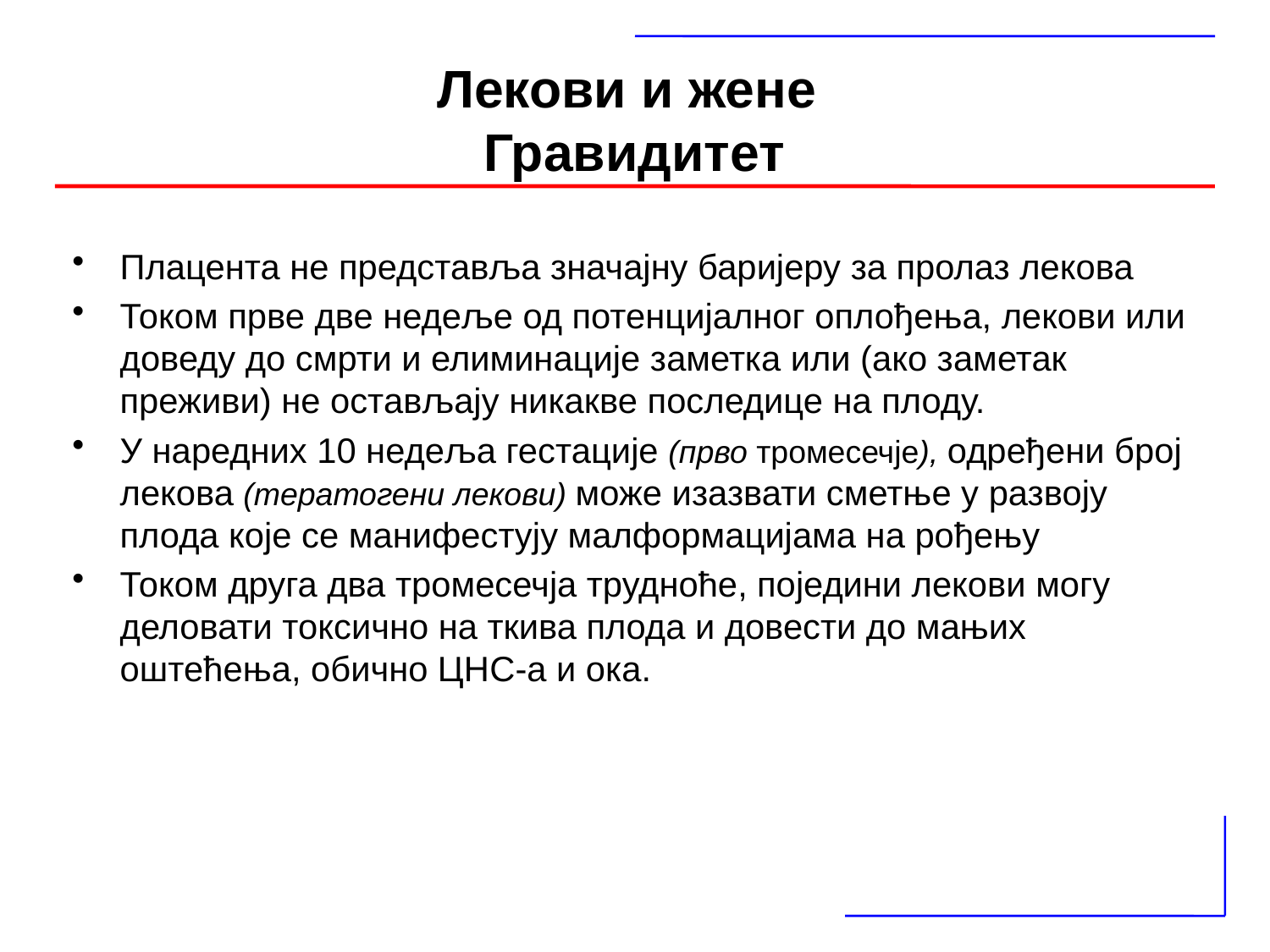

# Лекови и жене Гравидитет
Плацента не представља значајну баријеру за пролаз лекова
Током прве две недеље од потенцијалног оплођења, лекови или доведу до смрти и елиминације заметка или (ако заметак преживи) не остављају никакве последице на плоду.
У наредних 10 недеља гестације (прво тромесечје), одређени број лекова (тератогени лекови) може изазвати сметње у развоју плода које се манифестују малформацијама на рођењу
Током друга два тромесечја трудноће, поједини лекови могу деловати токсично на ткива плода и довести до мањих оштећења, обично ЦНС-а и ока.